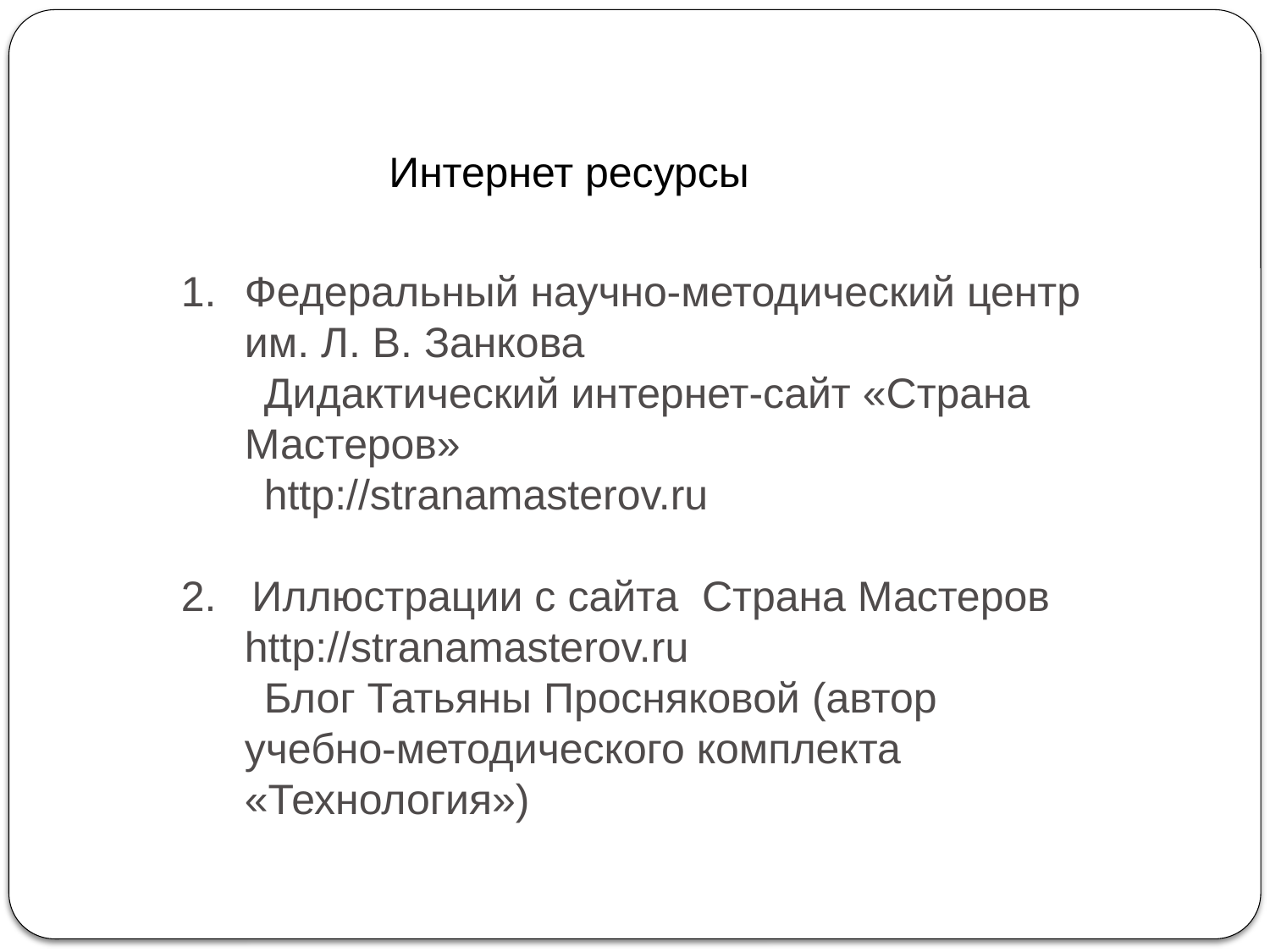

Интернет ресурсы
Федеральный научно-методический центр им. Л. В. Занкова
       Дидактический интернет-сайт «Страна Мастеров»
       http://stranamasterov.ru

2.   Иллюстрации с сайта  Страна Мастеров http://stranamasterov.ru
       Блог Татьяны Просняковой (автор учебно-методического комплекта «Технология»)